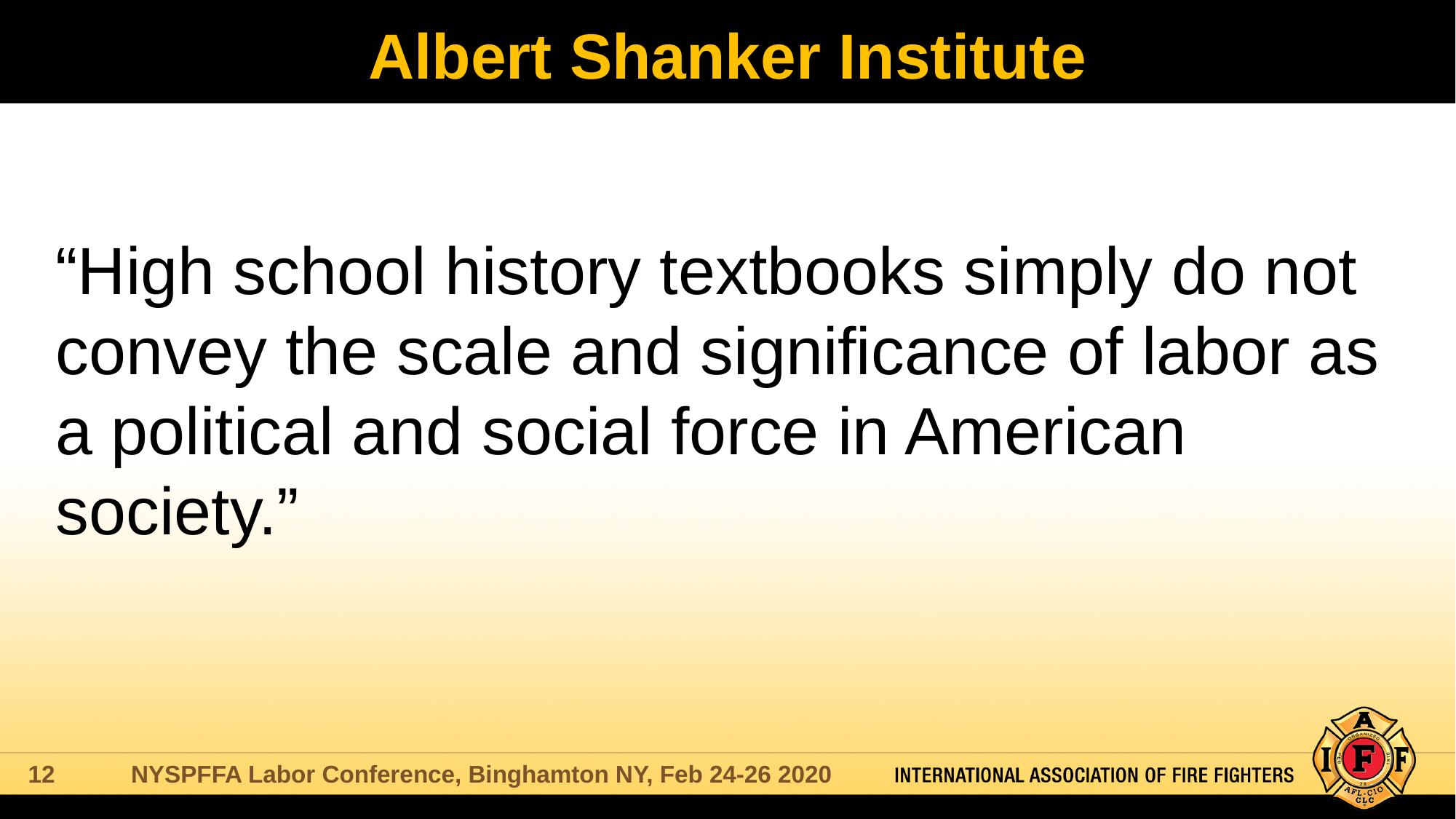

Albert Shanker Institute

“High school history textbooks simply do not convey the scale and significance of labor as a political and social force in American society.”
NYSPFFA Labor Conference, Binghamton NY, Feb 24-26 2020